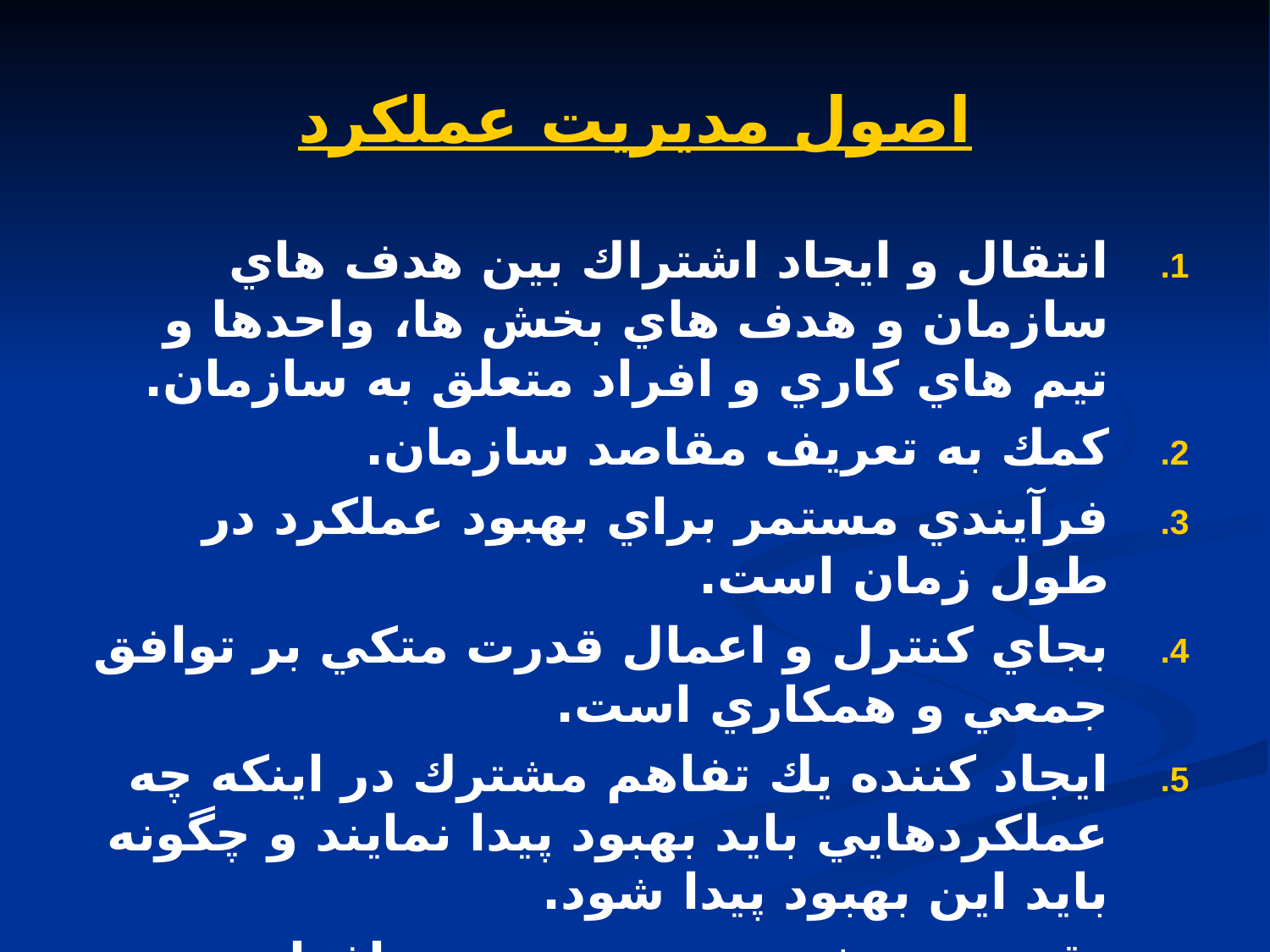

# اصول مديريت عملكرد
انتقال و ايجاد اشتراك بين هدف هاي سازمان و هدف هاي بخش ها، واحدها و تيم هاي كاري و افراد متعلق به سازمان.
كمك به تعريف مقاصد سازمان.
فرآيندي مستمر براي بهبود عملكرد در طول زمان است.
بجاي كنترل و اعمال قدرت متكي بر توافق جمعي و همكاري است.
ايجاد كننده يك تفاهم مشترك در اينكه چه عملكردهايي بايد بهبود پيدا نمايند و چگونه بايد اين بهبود پيدا شود.
تقويت و تشويق خود مديريتي افراد  در ارتباط با عملكردشان.